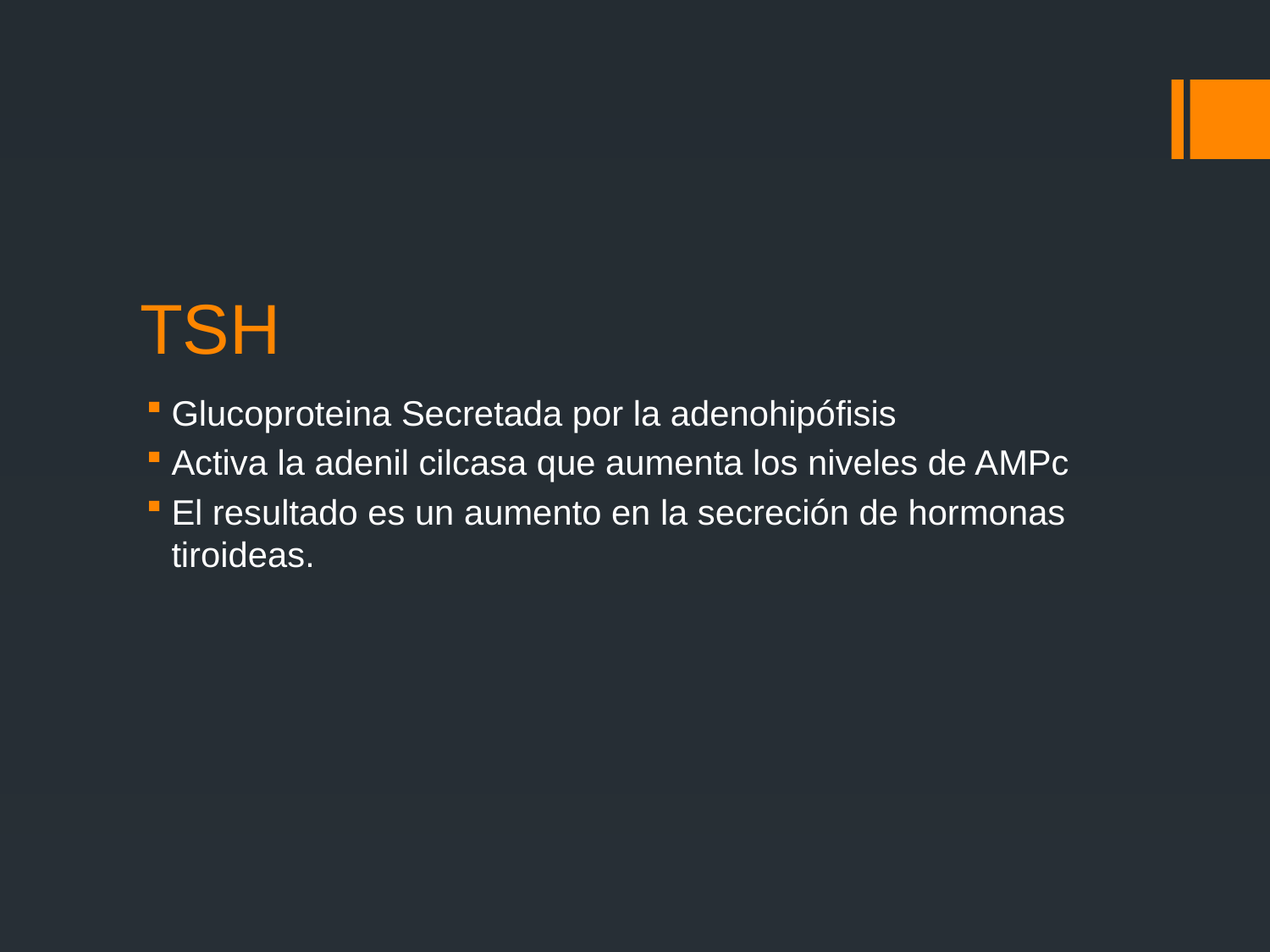

# TSH
Glucoproteina Secretada por la adenohipófisis
Activa la adenil cilcasa que aumenta los niveles de AMPc
El resultado es un aumento en la secreción de hormonas tiroideas.